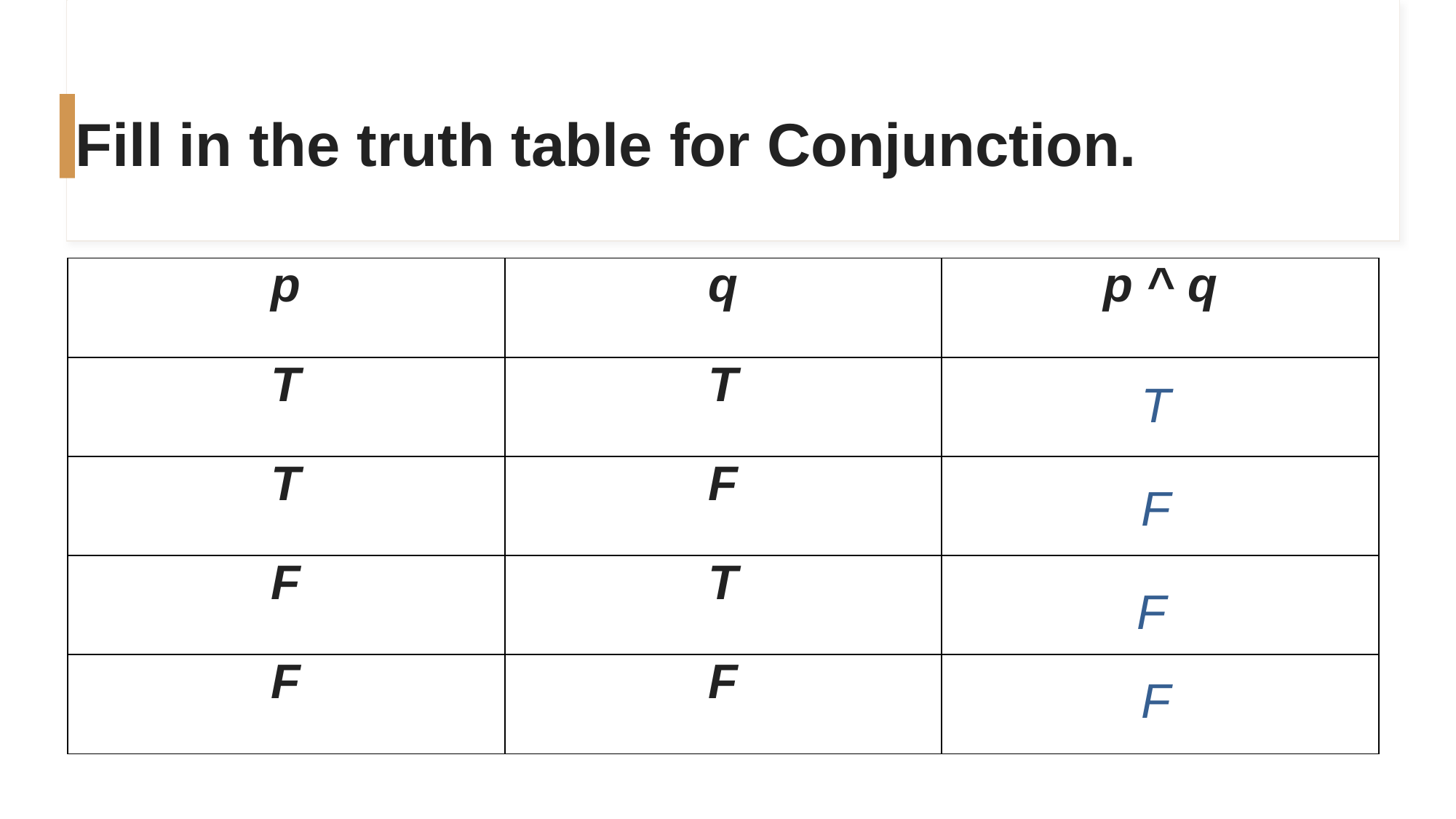

Fill in the truth table for Conjunction.
#
| p | q | p ^ q |
| --- | --- | --- |
| T | T |  |
| T | F |  |
| F | T |  |
| F | F |  |
T
F
F
F